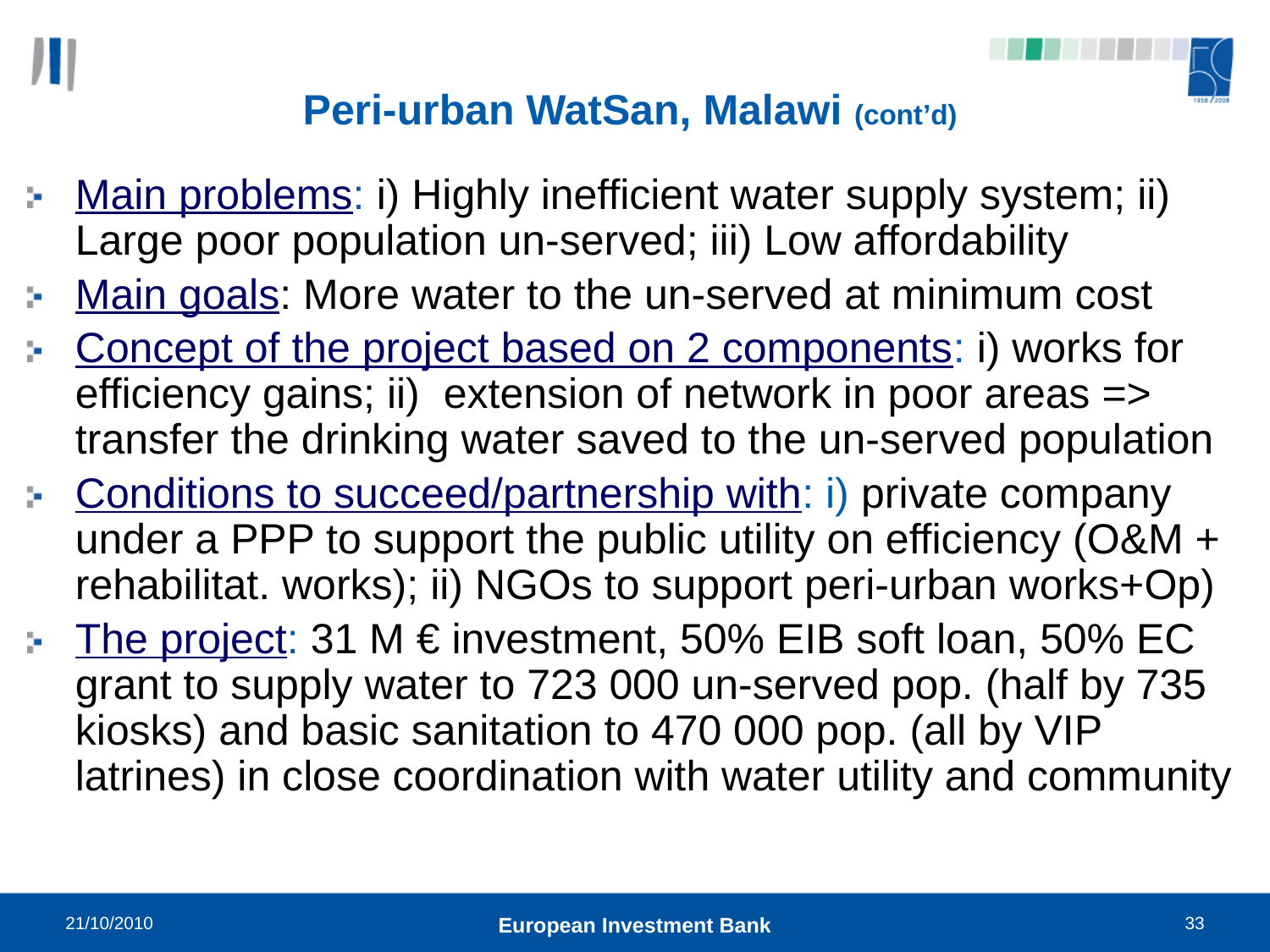

# Peri-urban WatSan, Malawi (cont’d)
Main problems: i) Highly inefficient water supply system; ii) Large poor population un-served; iii) Low affordability
Main goals: More water to the un-served at minimum cost
Concept of the project based on 2 components: i) works for efficiency gains; ii)  extension of network in poor areas => transfer the drinking water saved to the un-served population
Conditions to succeed/partnership with: i) private company under a PPP to support the public utility on efficiency (O&M + rehabilitat. works); ii) NGOs to support peri-urban works+Op)
The project: 31 M € investment, 50% EIB soft loan, 50% EC grant to supply water to 723 000 un-served pop. (half by 735 kiosks) and basic sanitation to 470 000 pop. (all by VIP latrines) in close coordination with water utility and community
21/10/2010
European Investment Bank
33